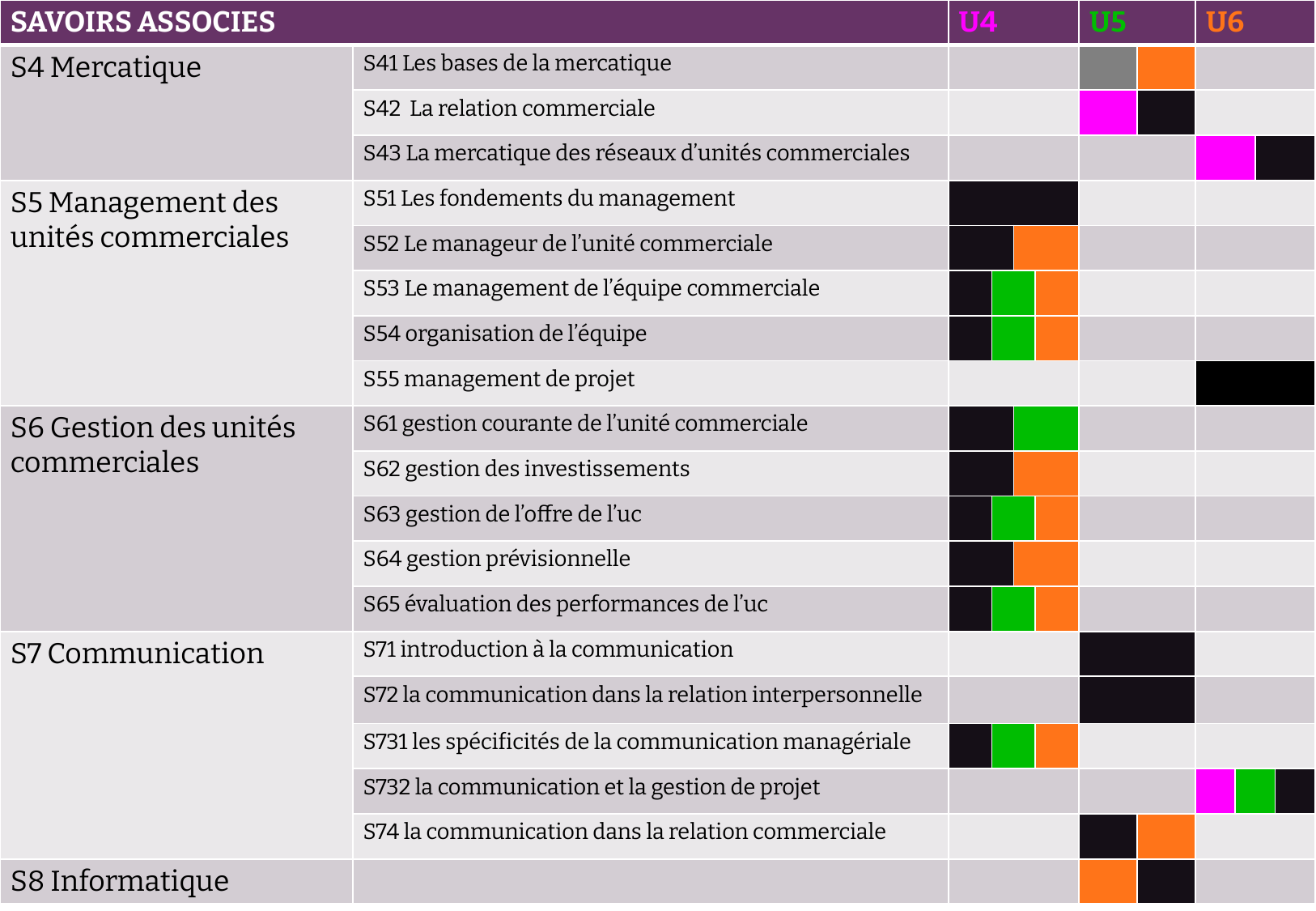

| SAVOIRS ASSOCIES |  | U4 |  |  |  | U5 |  | U6 |  |  |  |
| --- | --- | --- | --- | --- | --- | --- | --- | --- | --- | --- | --- |
| S4 Mercatique | S41 Les bases de la mercatique |  |  |  |  |  |  |  |  |  |  |
|  | S42 La relation commerciale |  |  |  |  |  |  |  |  |  |  |
|  | S43 La mercatique des réseaux d’unités commerciales |  |  |  |  |  |  |  |  |  |  |
| S5 Management des unités commerciales | S51 Les fondements du management |  |  |  |  |  |  |  |  |  |  |
|  | S52 Le manageur de l’unité commerciale |  |  |  |  |  |  |  |  |  |  |
|  | S53 Le management de l’équipe commerciale |  |  |  |  |  |  |  |  |  |  |
|  | S54 organisation de l’équipe |  |  |  |  |  |  |  |  |  |  |
|  | S55 management de projet |  |  |  |  |  |  |  |  |  |  |
| S6 Gestion des unités commerciales | S61 gestion courante de l’unité commerciale |  |  |  |  |  |  |  |  |  |  |
|  | S62 gestion des investissements |  |  |  |  |  |  |  |  |  |  |
|  | S63 gestion de l’offre de l’uc |  |  |  |  |  |  |  |  |  |  |
|  | S64 gestion prévisionnelle |  |  |  |  |  |  |  |  |  |  |
|  | S65 évaluation des performances de l’uc |  |  |  |  |  |  |  |  |  |  |
| S7 Communication | S71 introduction à la communication |  |  |  |  |  |  |  |  |  |  |
|  | S72 la communication dans la relation interpersonnelle |  |  |  |  |  |  |  |  |  |  |
|  | S731 les spécificités de la communication managériale |  |  |  |  |  |  |  |  |  |  |
|  | S732 la communication et la gestion de projet |  |  |  |  |  |  |  |  |  |  |
|  | S74 la communication dans la relation commerciale |  |  |  |  |  |  |  |  |  |  |
| S8 Informatique |  |  |  |  |  |  |  |  |  |  |  |
4